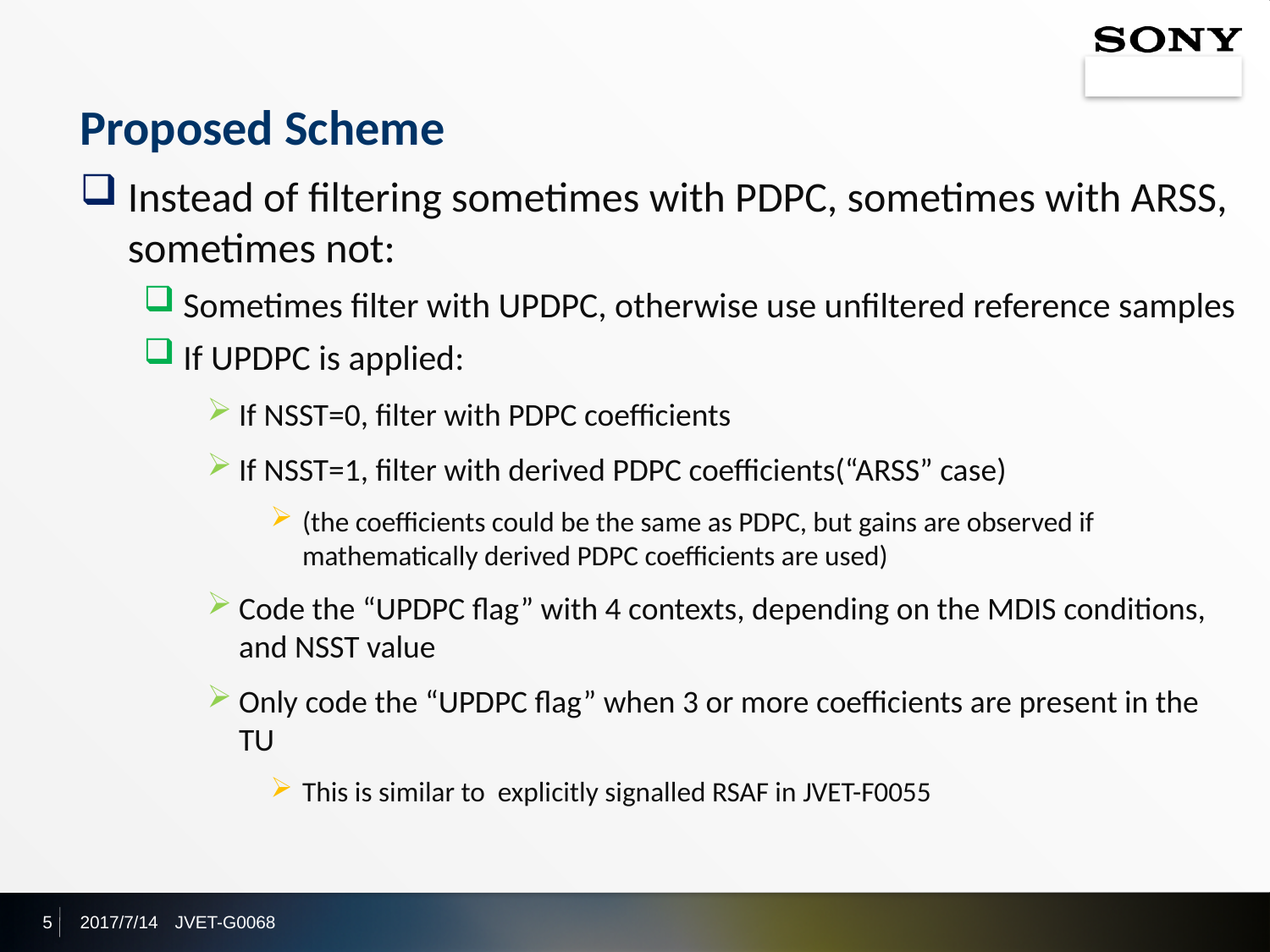

# Proposed Scheme
Instead of filtering sometimes with PDPC, sometimes with ARSS, sometimes not:
Sometimes filter with UPDPC, otherwise use unfiltered reference samples
If UPDPC is applied:
If NSST=0, filter with PDPC coefficients
If NSST=1, filter with derived PDPC coefficients(“ARSS” case)
(the coefficients could be the same as PDPC, but gains are observed if mathematically derived PDPC coefficients are used)
Code the “UPDPC flag” with 4 contexts, depending on the MDIS conditions, and NSST value
Only code the “UPDPC flag” when 3 or more coefficients are present in the TU
This is similar to  explicitly signalled RSAF in JVET-F0055

5
2017/7/14
JVET-G0068